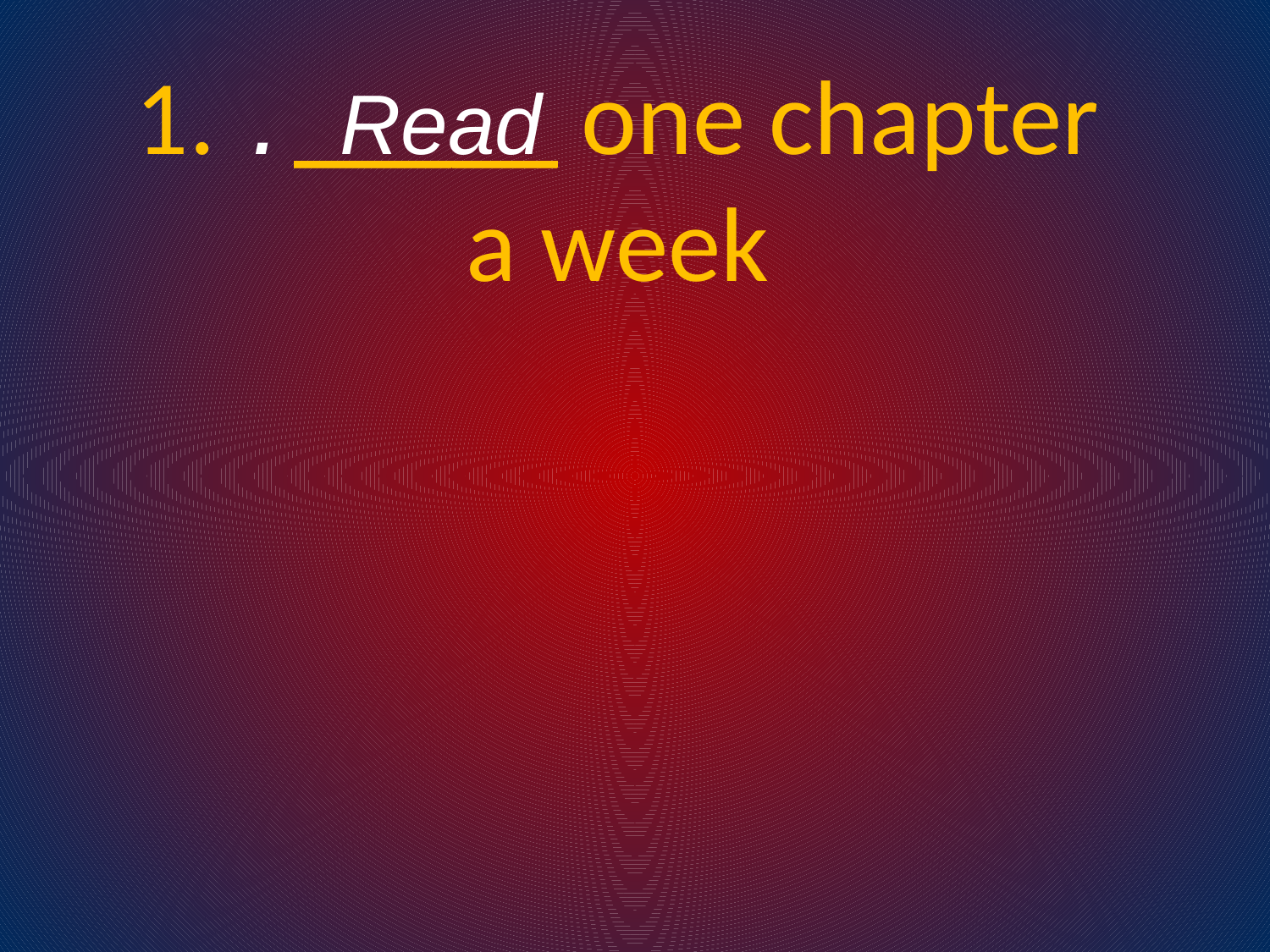

_____ one chapter
a week
.  Read